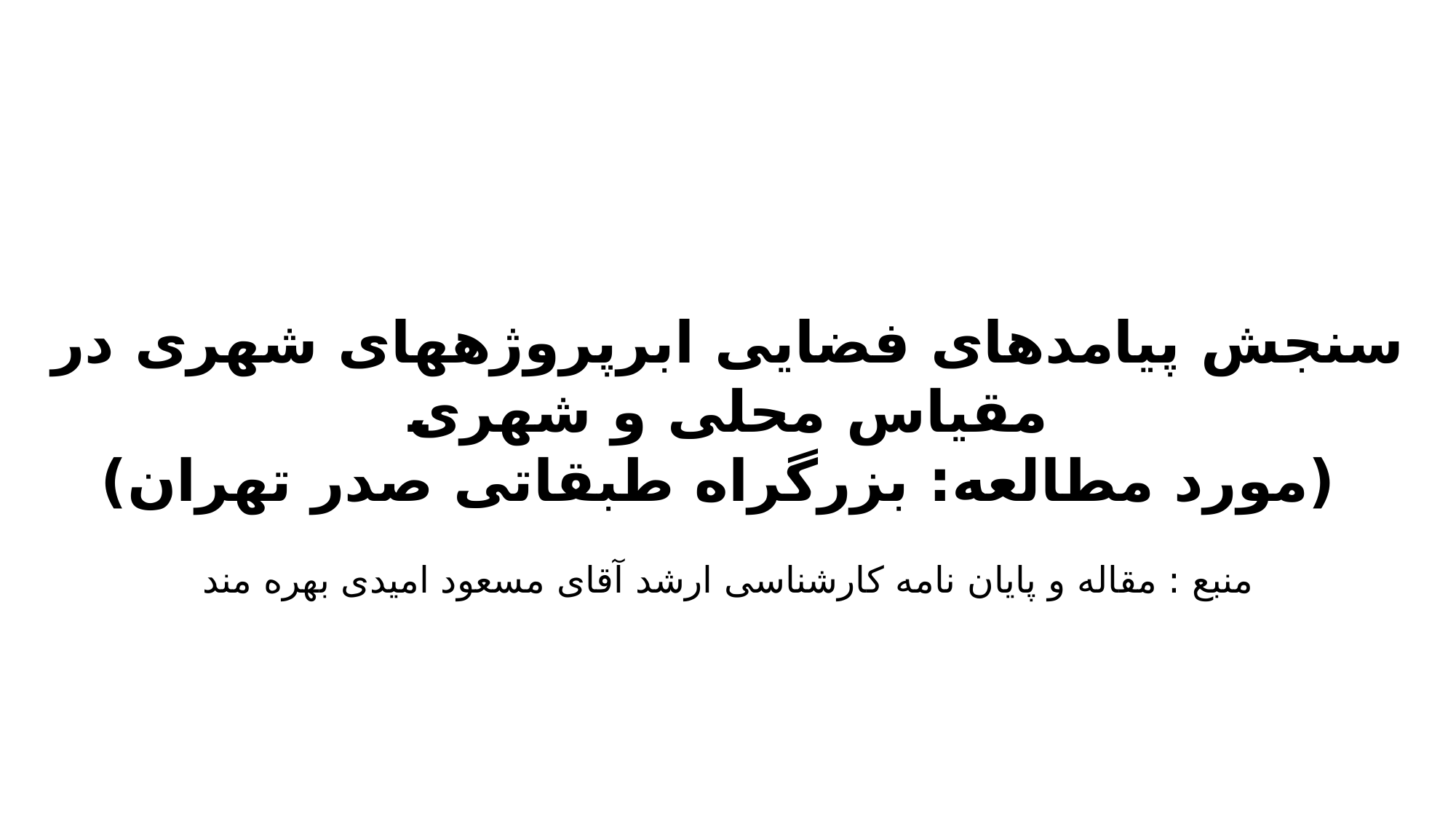

سنجش پیامدهای فضایی ابرپروژه­های شهری در مقیاس محلی و شهری
 (مورد مطالعه: بزرگ­راه طبقاتی صدر تهران)

منبع : مقاله و پایان نامه کارشناسی ارشد آقای مسعود امیدی بهره مند